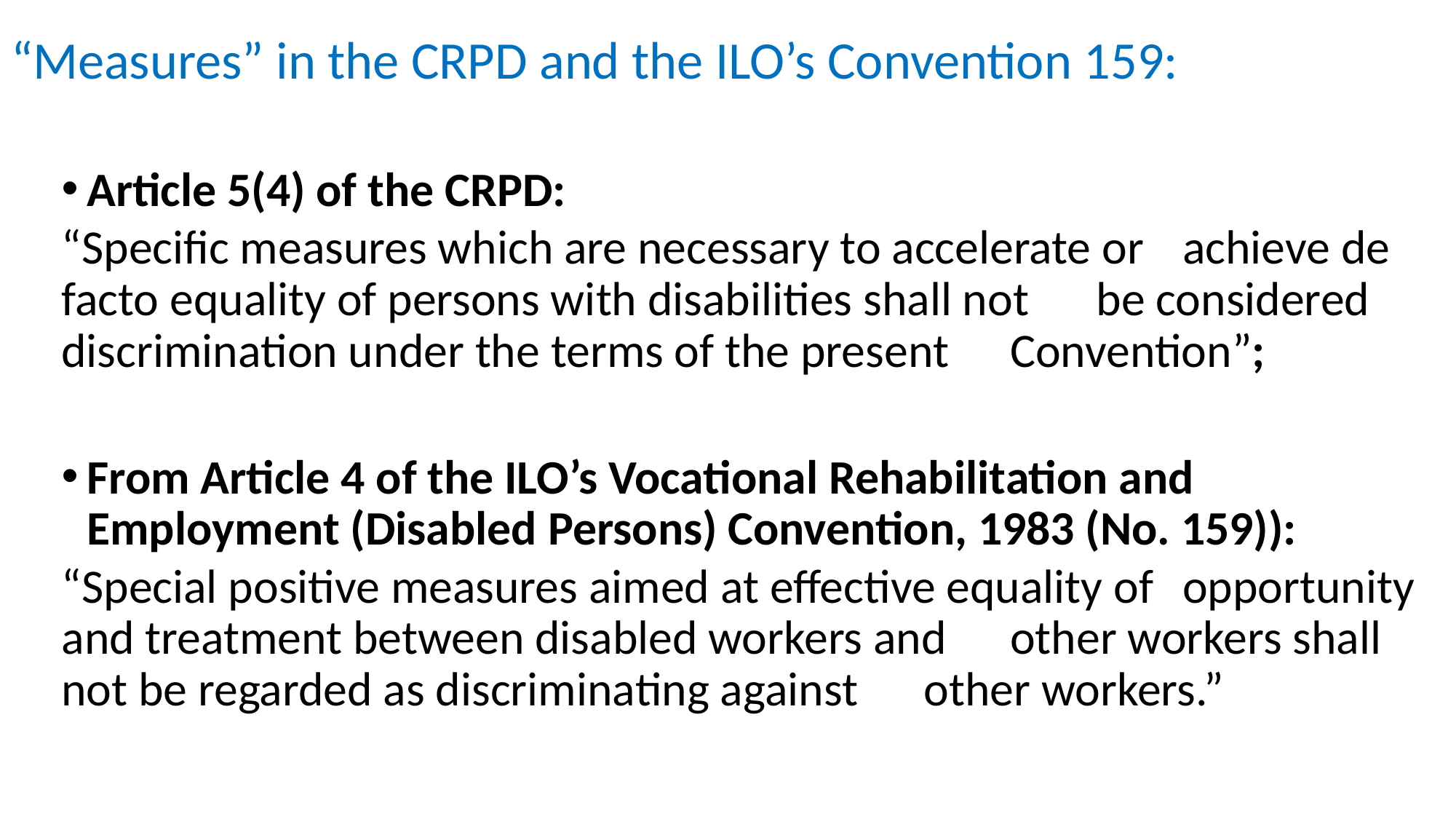

“Measures” in the CRPD and the ILO’s Convention 159:

Article 5(4) of the CRPD:
	“Specific measures which are necessary to accelerate or 	achieve de facto equality of persons with disabilities shall not 	be considered discrimination under the terms of the present 	Convention”;

From Article 4 of the ILO’s Vocational Rehabilitation and Employment (Disabled Persons) Convention, 1983 (No. 159)):
	“Special positive measures aimed at effective equality of 	opportunity and treatment between disabled workers and 	other workers shall not be regarded as discriminating against 	other workers.”